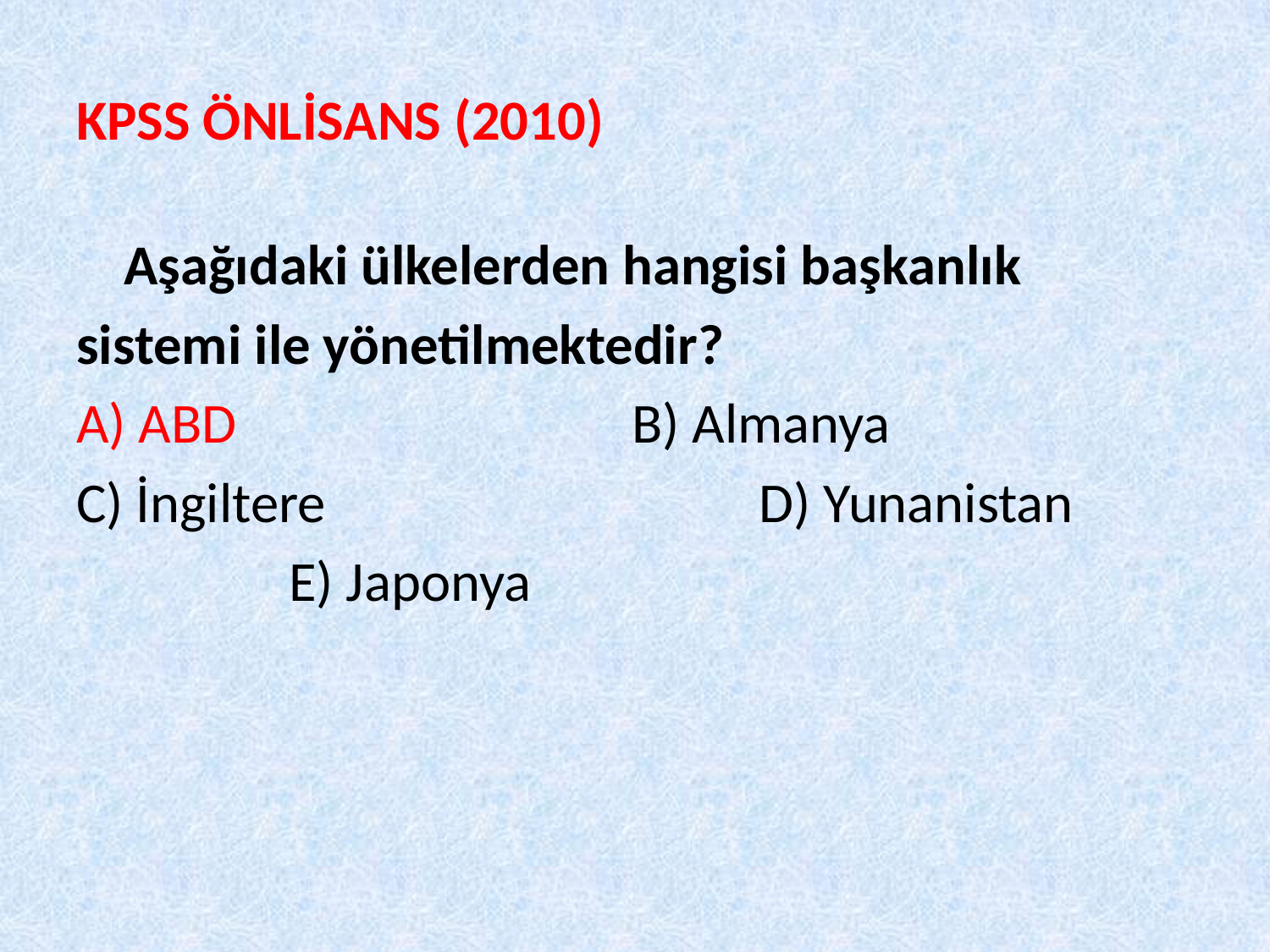

# KPSS ÖNLİSANS (2010)
	Aşağıdaki ülkelerden hangisi başkanlık
sistemi ile yönetilmektedir?
A) ABD				B) Almanya
C) İngiltere				D) Yunanistan
	        	   E) Japonya